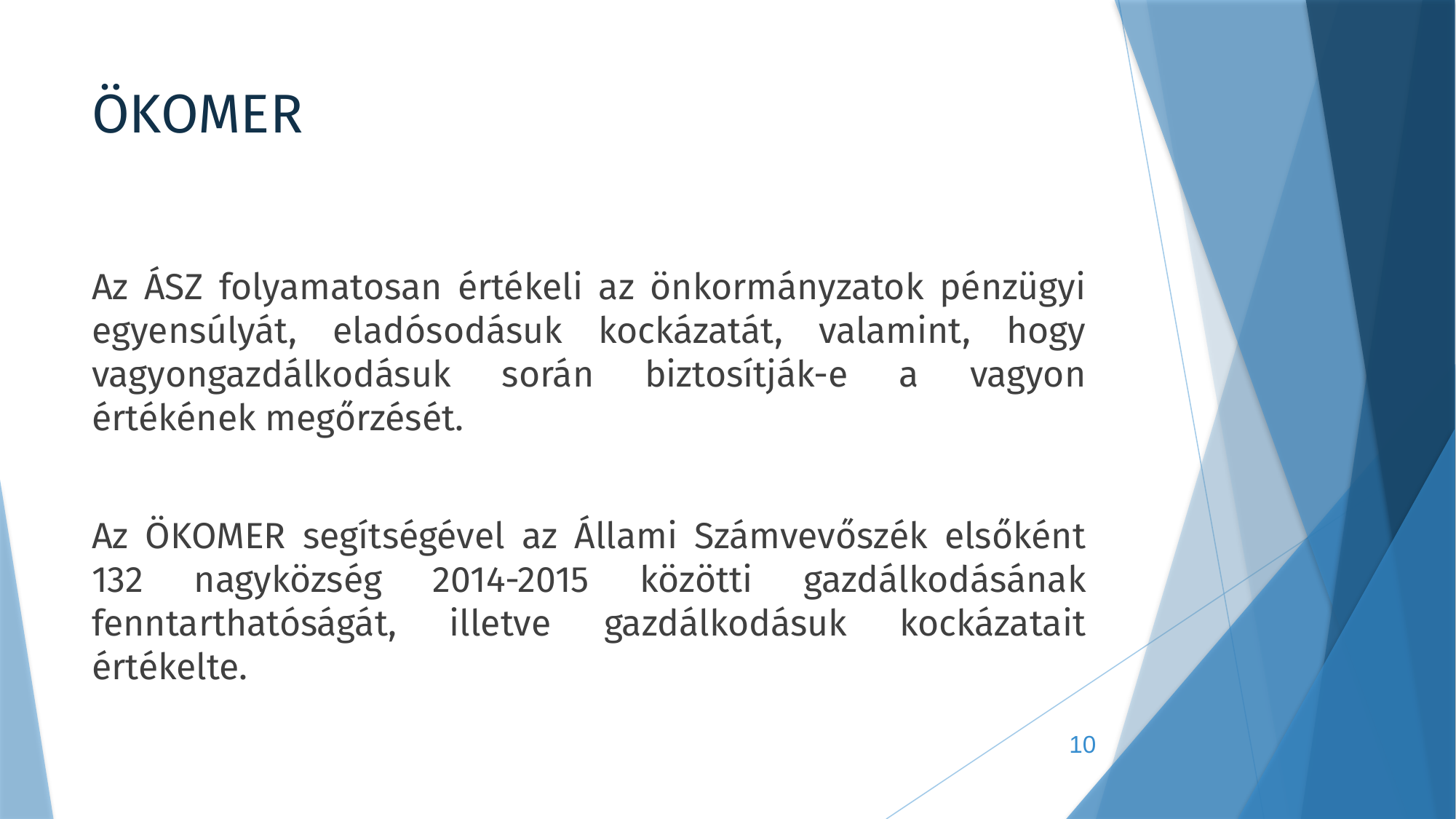

# ÖKOMER
Az ÁSZ folyamatosan értékeli az önkormányzatok pénzügyi egyensúlyát, eladósodásuk kockázatát, valamint, hogy vagyongazdálkodásuk során biztosítják-e a vagyon értékének megőrzését.

Az ÖKOMER segítségével az Állami Számvevőszék elsőként 132 nagyközség 2014-2015 közötti gazdálkodásának fenntarthatóságát, illetve gazdálkodásuk kockázatait értékelte.
10